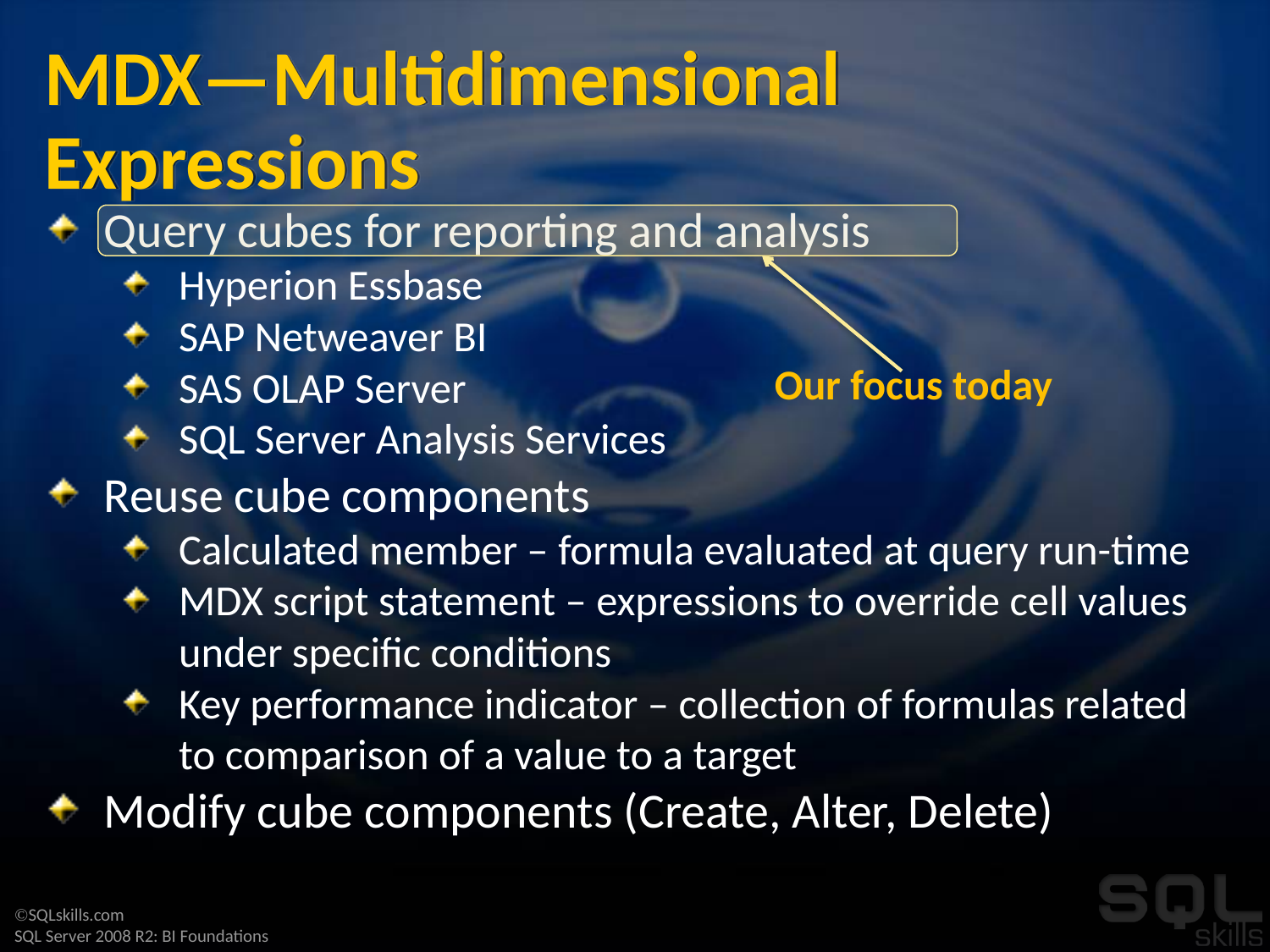

# MDX—Multidimensional Expressions
Query cubes for reporting and analysis
Hyperion Essbase
SAP Netweaver BI
SAS OLAP Server
SQL Server Analysis Services
Reuse cube components
Calculated member – formula evaluated at query run-time
MDX script statement – expressions to override cell values under specific conditions
Key performance indicator – collection of formulas related to comparison of a value to a target
Modify cube components (Create, Alter, Delete)

Our focus today